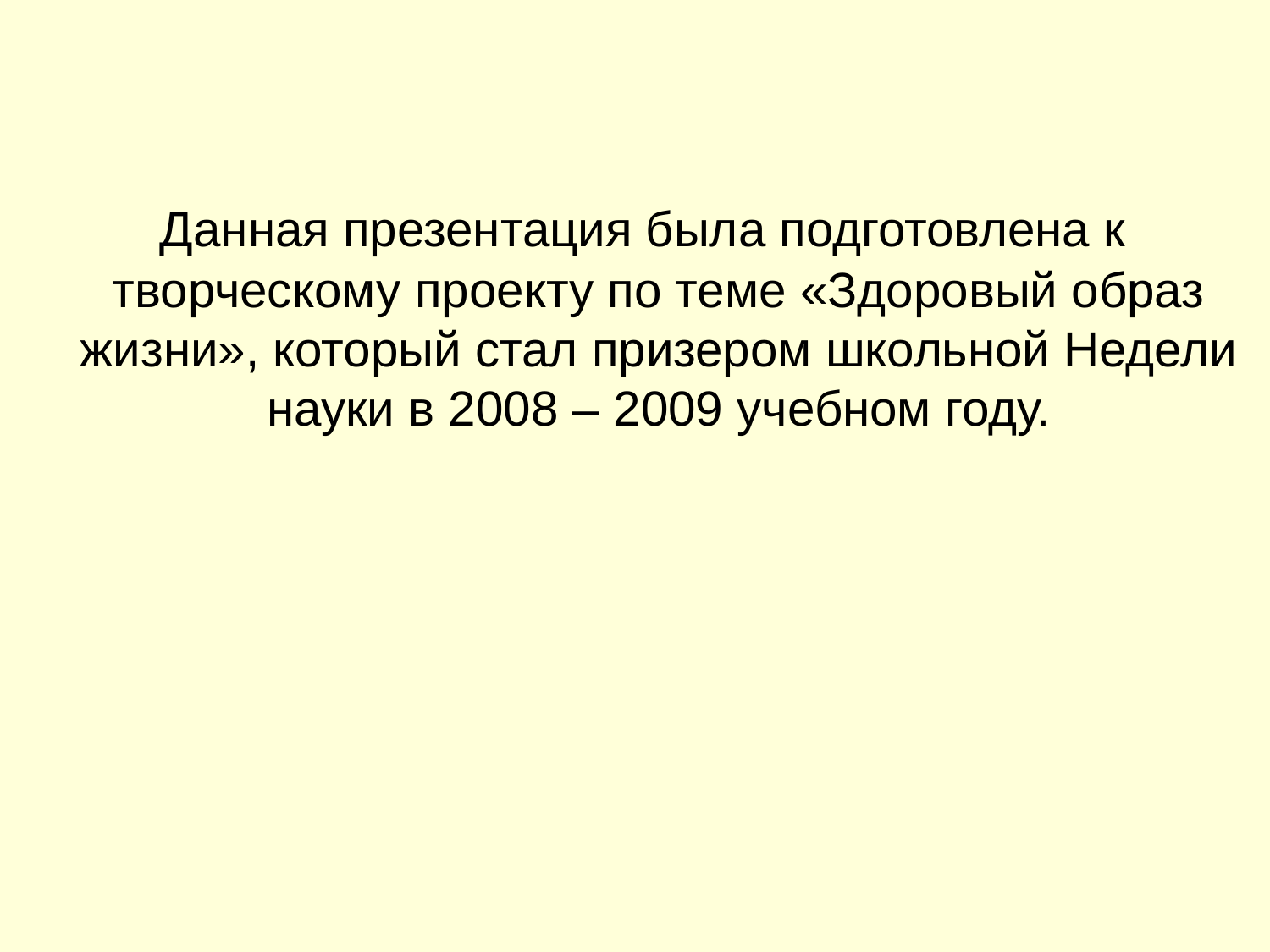

#

 Данная презентация была подготовлена к творческому проекту по теме «Здоровый образ жизни», который стал призером школьной Недели науки в 2008 – 2009 учебном году.